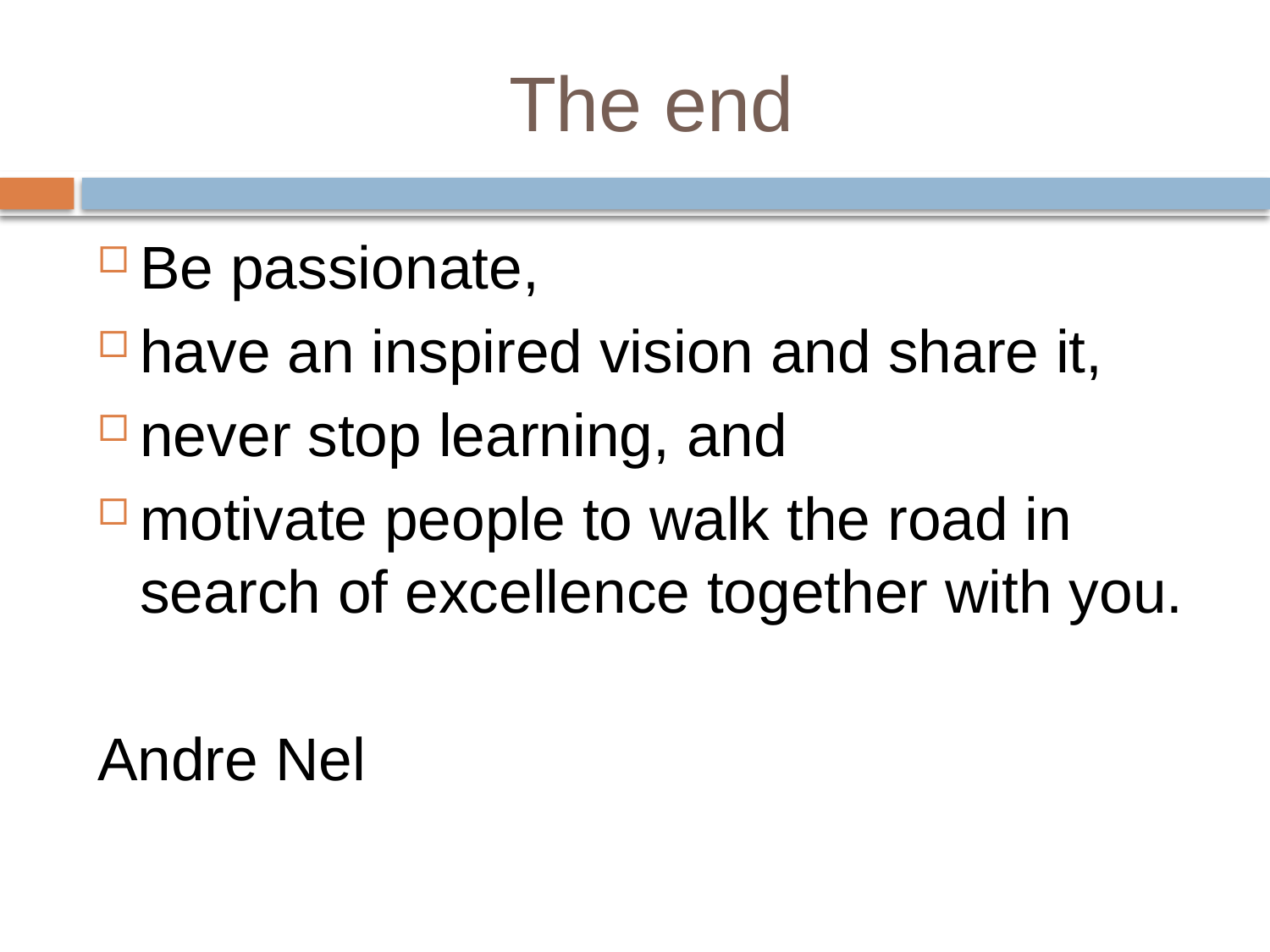

# The end
Be passionate,
have an inspired vision and share it,
never stop learning, and
motivate people to walk the road in search of excellence together with you.

Andre Nel